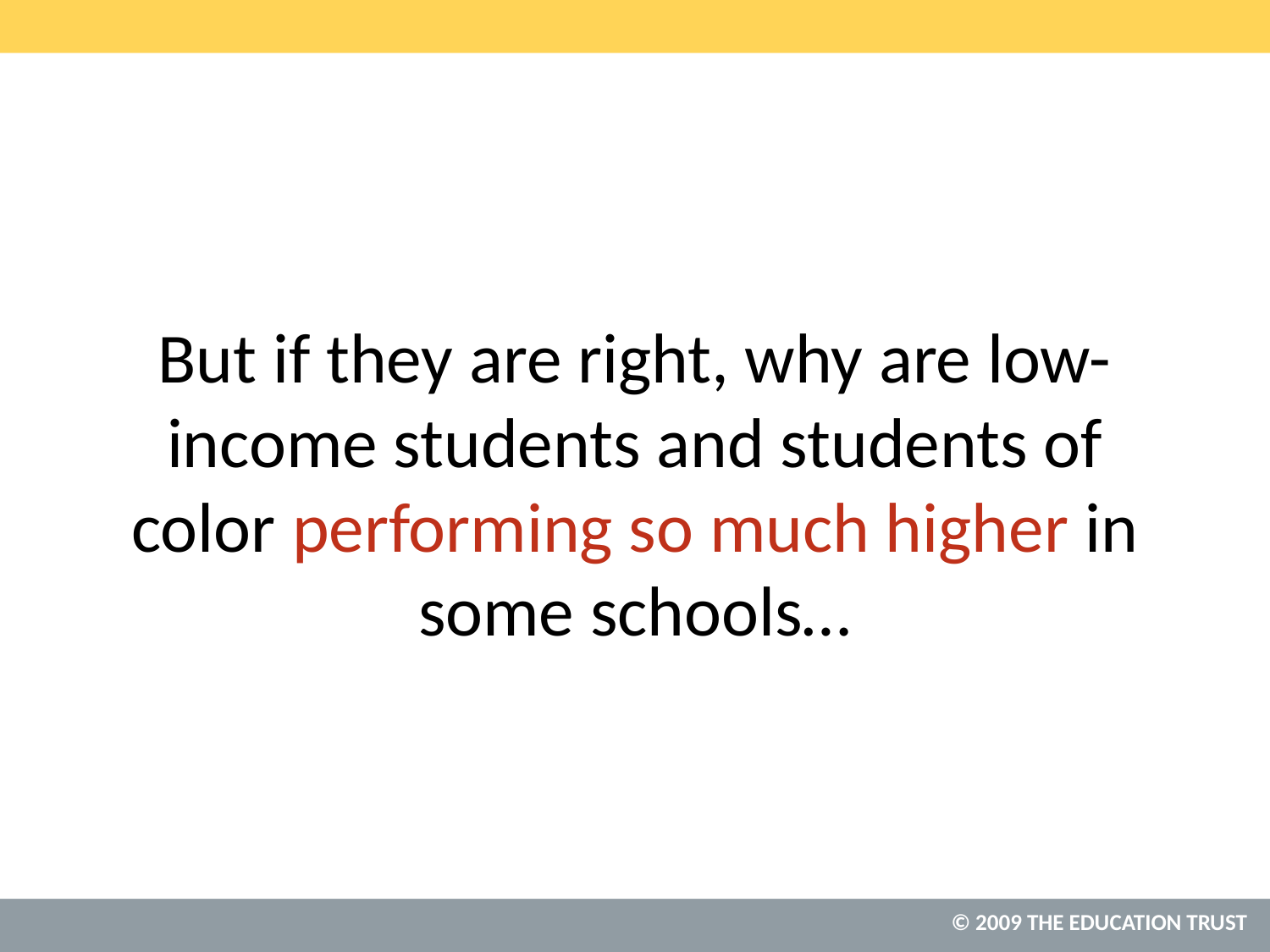

# But if they are right, why are low-income students and students of color performing so much higher in some schools…